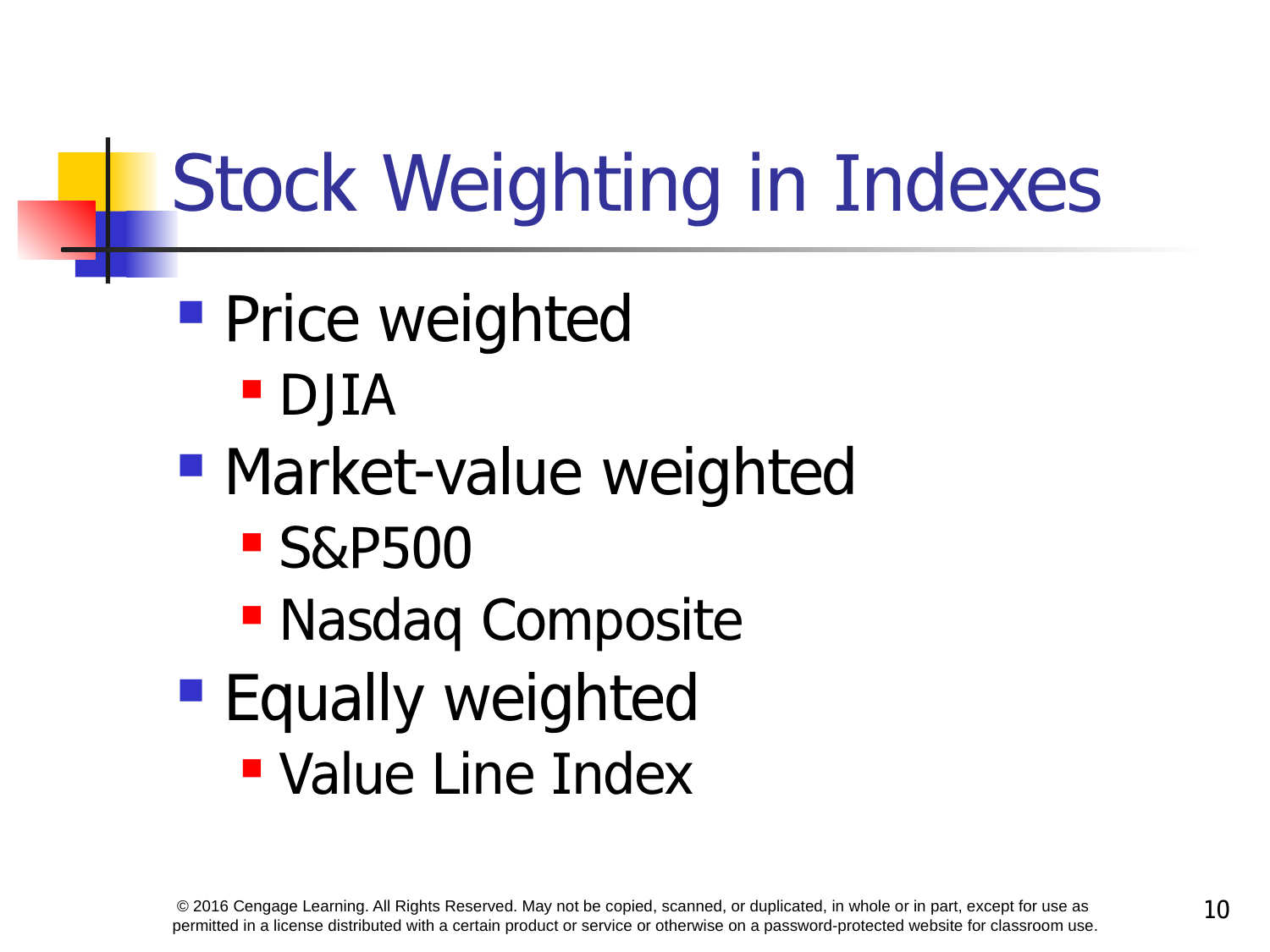

# Stock Weighting in Indexes
Price weighted
DJIA
Market-value weighted
S&P500
Nasdaq Composite
Equally weighted
Value Line Index
10